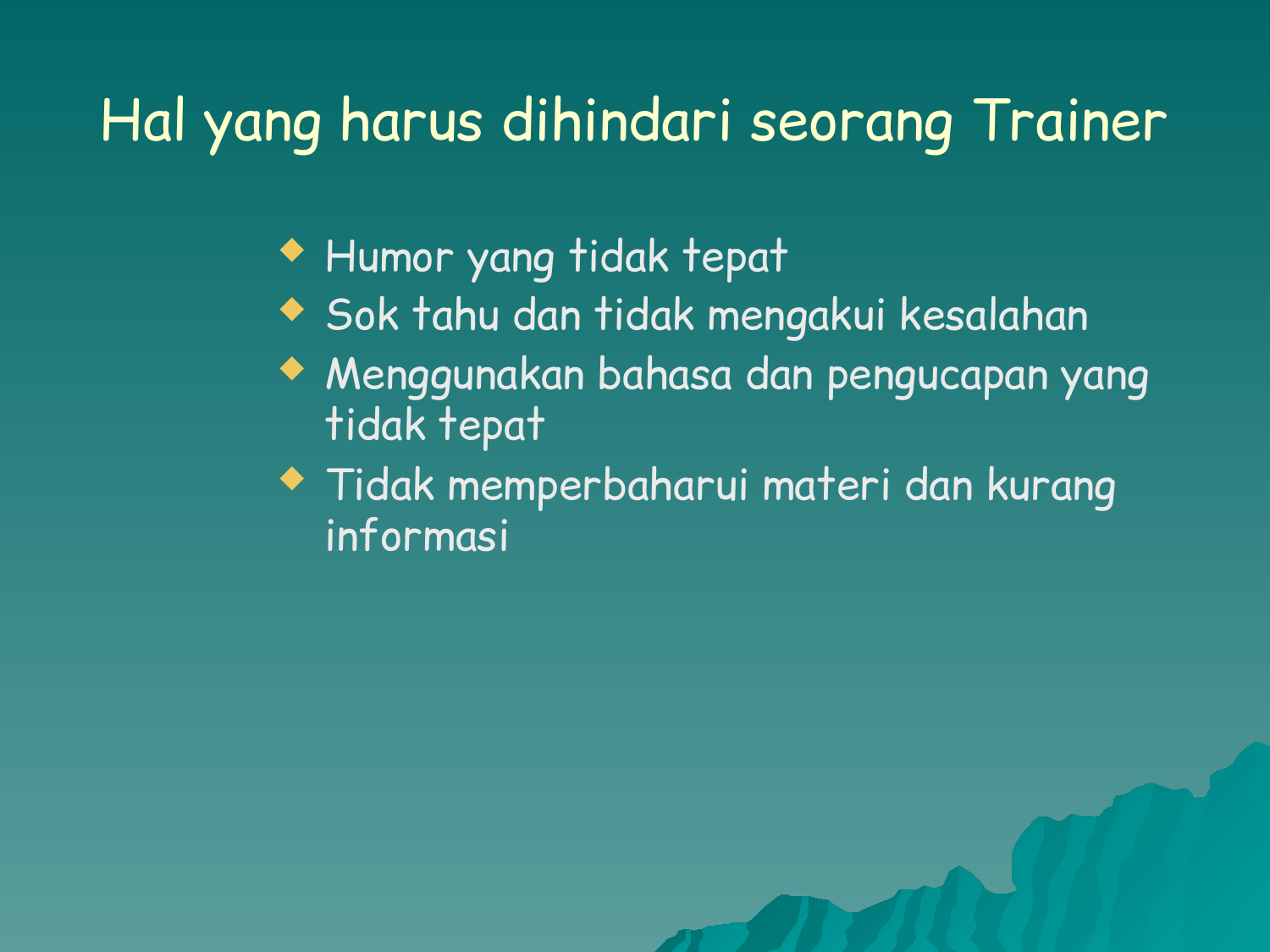

# Hal yang harus dihindari seorang Trainer
Humor yang tidak tepat
Sok tahu dan tidak mengakui kesalahan
Menggunakan bahasa dan pengucapan yang tidak tepat
Tidak memperbaharui materi dan kurang informasi